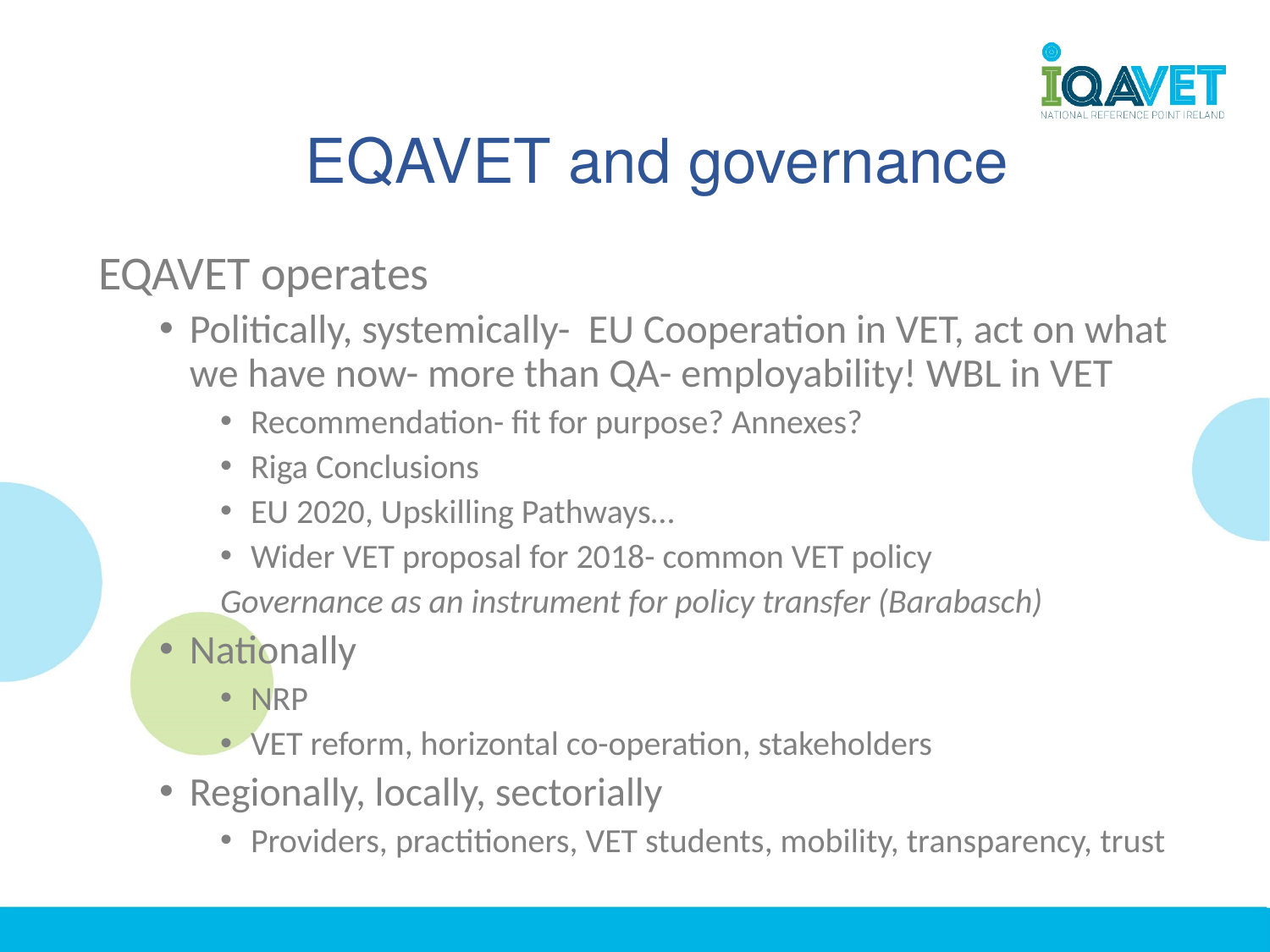

# EQAVET and governance
EQAVET operates
Politically, systemically-  EU Cooperation in VET, act on what we have now- more than QA- employability! WBL in VET
Recommendation- fit for purpose? Annexes?
Riga Conclusions
EU 2020, Upskilling Pathways…
Wider VET proposal for 2018- common VET policy
Governance as an instrument for policy transfer (Barabasch)
Nationally
NRP
VET reform, horizontal co-operation, stakeholders
Regionally, locally, sectorially
Providers, practitioners, VET students, mobility, transparency, trust